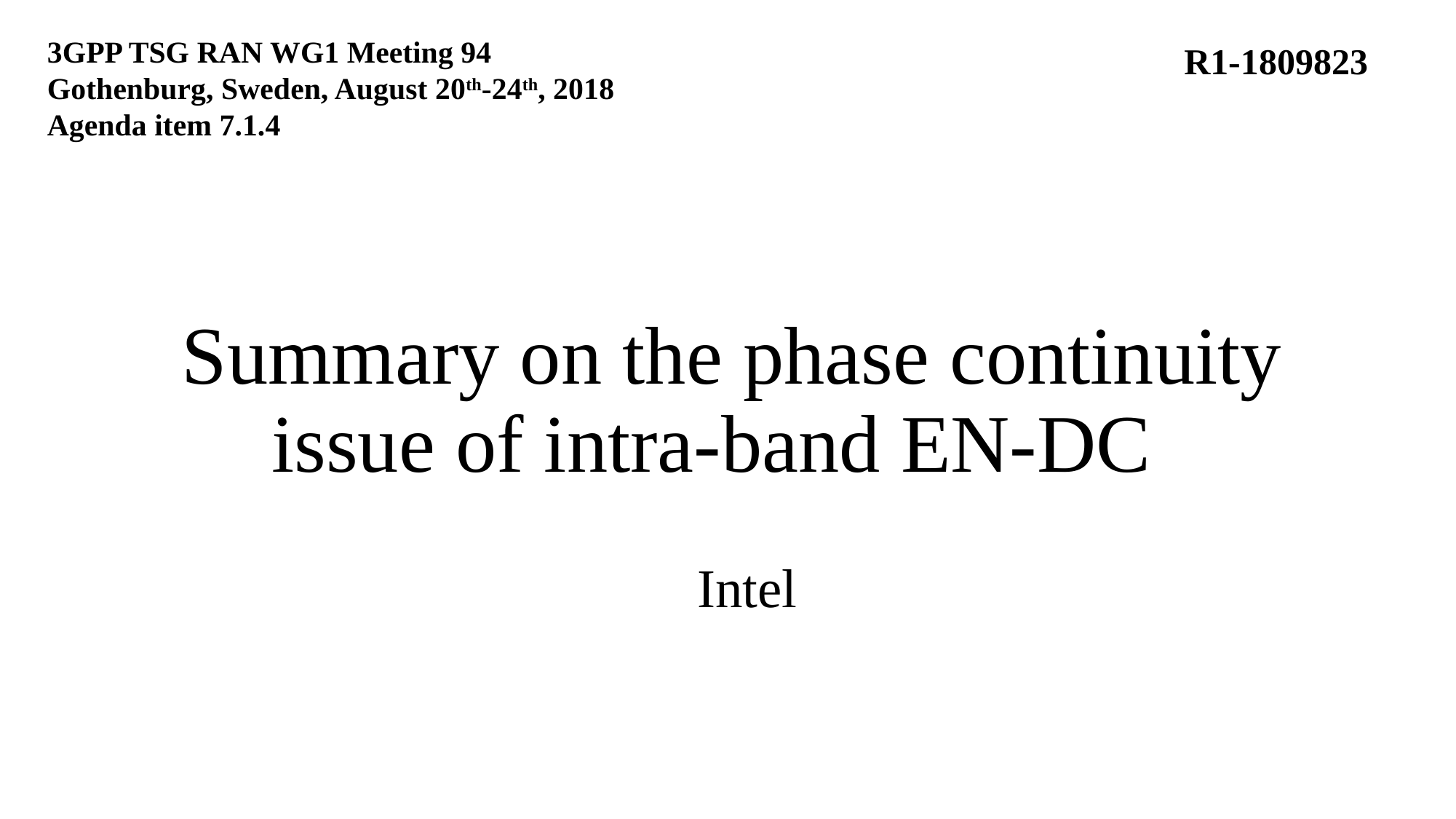

3GPP TSG RAN WG1 Meeting 94
Gothenburg, Sweden, August 20th-24th, 2018
Agenda item 7.1.4
R1-1809823
# Summary on the phase continuity issue of intra-band EN-DC
Intel